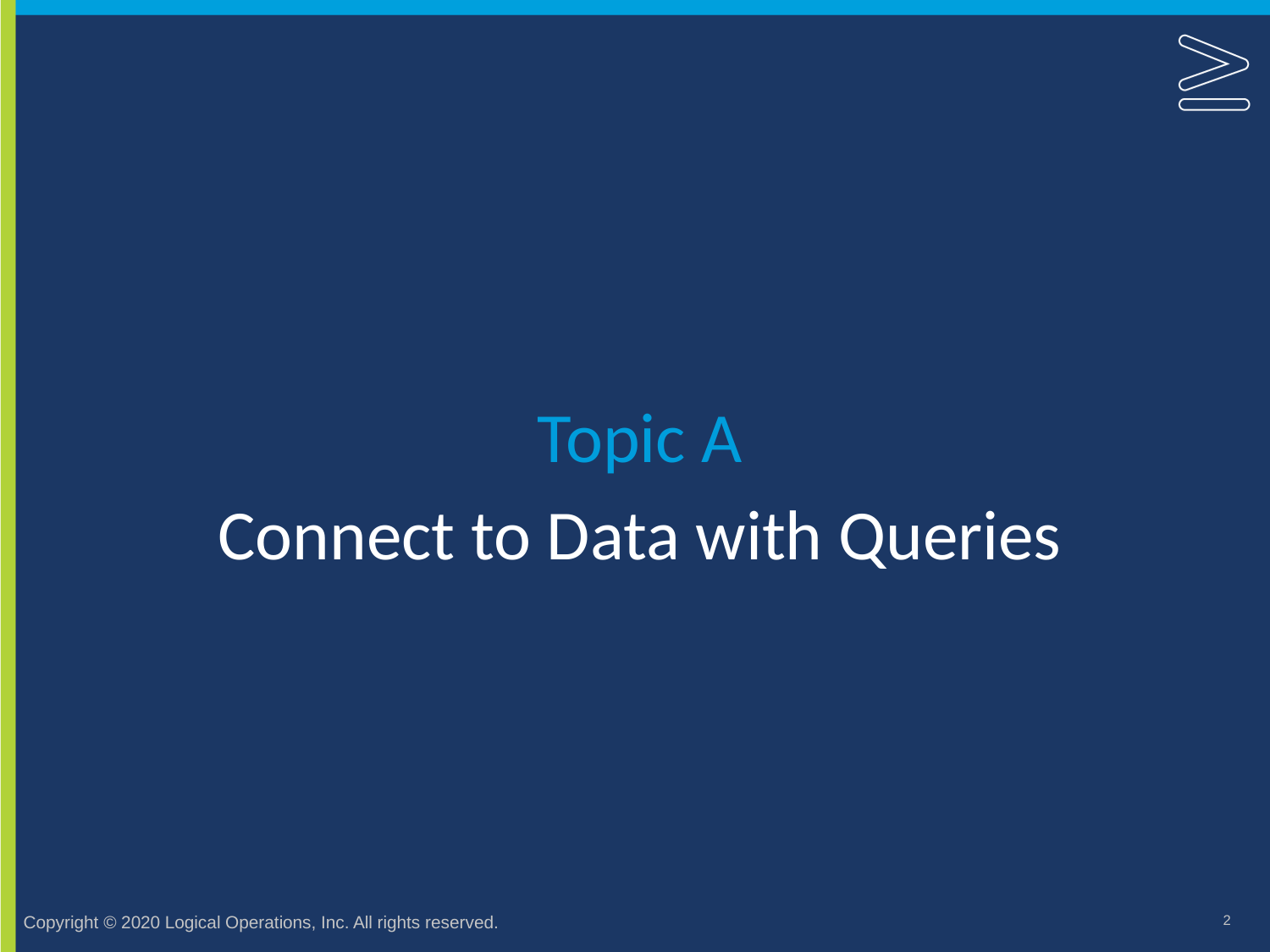

Topic A
# Connect to Data with Queries
2